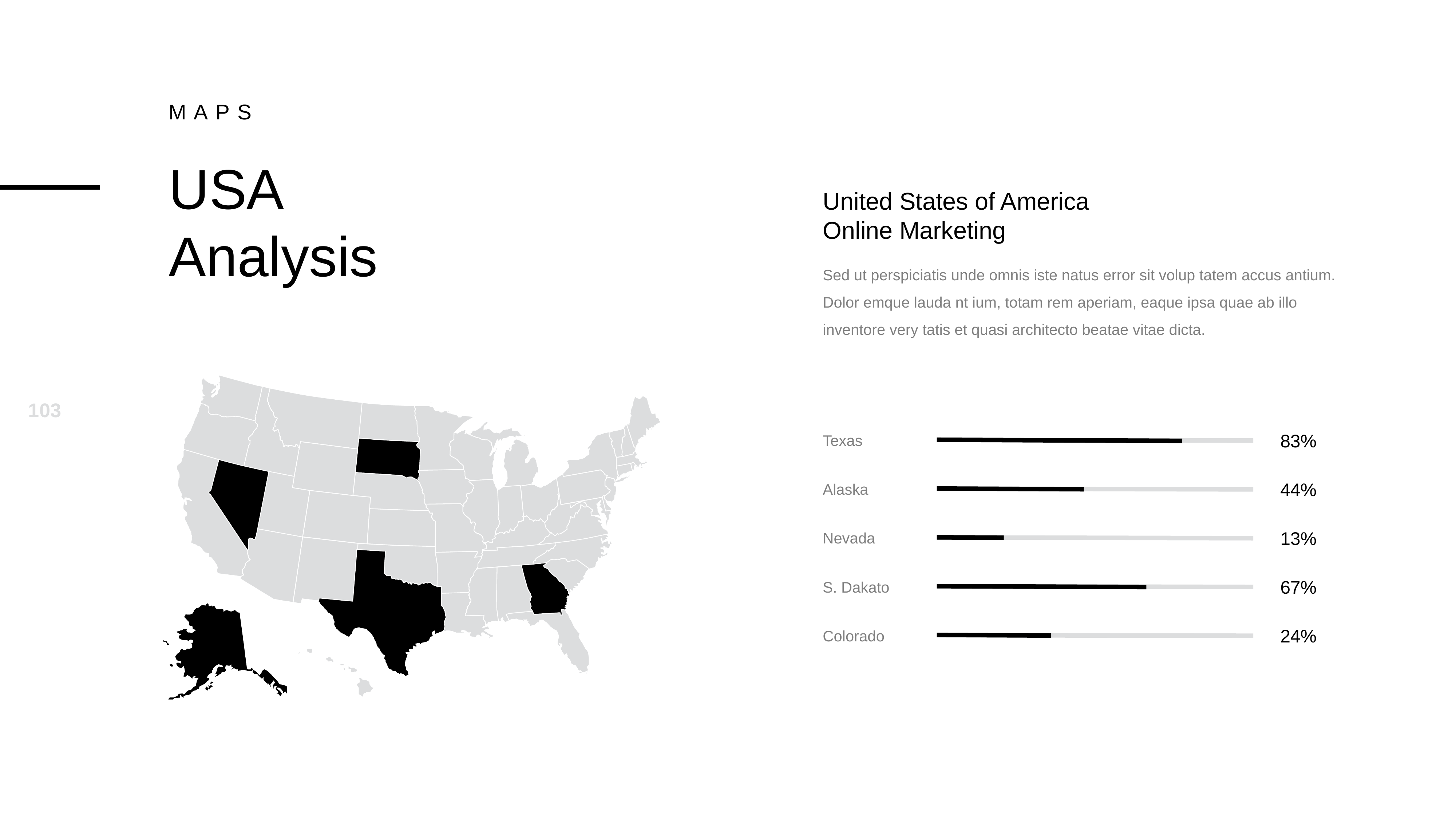

maps
USA
Analysis
United States of America
Online Marketing
Sed ut perspiciatis unde omnis iste natus error sit volup tatem accus antium. Dolor emque lauda nt ium, totam rem aperiam, eaque ipsa quae ab illo inventore very tatis et quasi architecto beatae vitae dicta.

83%
Texas
44%
Alaska
13%
Nevada
67%
S. Dakato
24%
Colorado